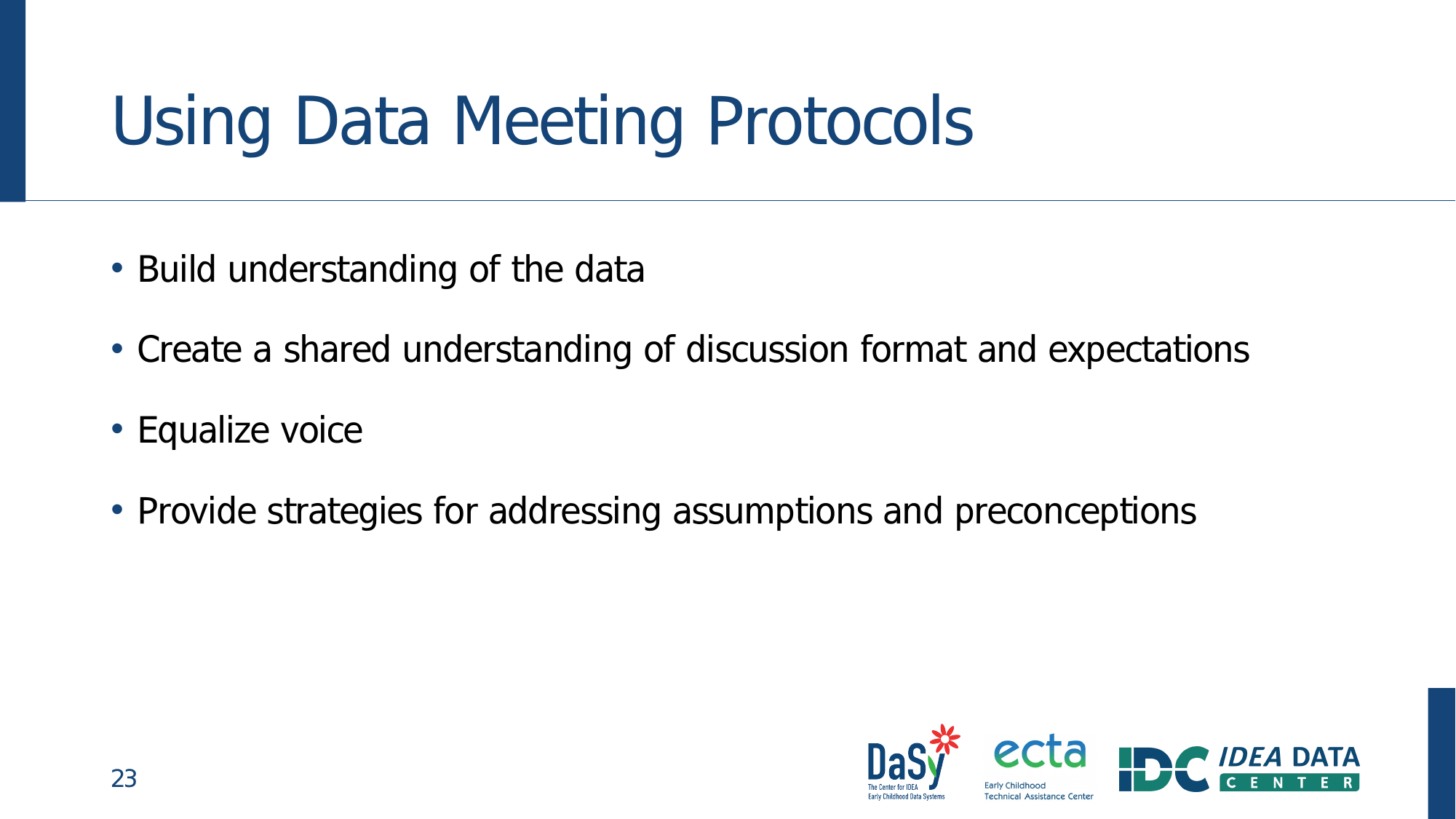

# Using Data Meeting Protocols
Build understanding of the data
Create a shared understanding of discussion format and expectations
Equalize voice
Provide strategies for addressing assumptions and preconceptions